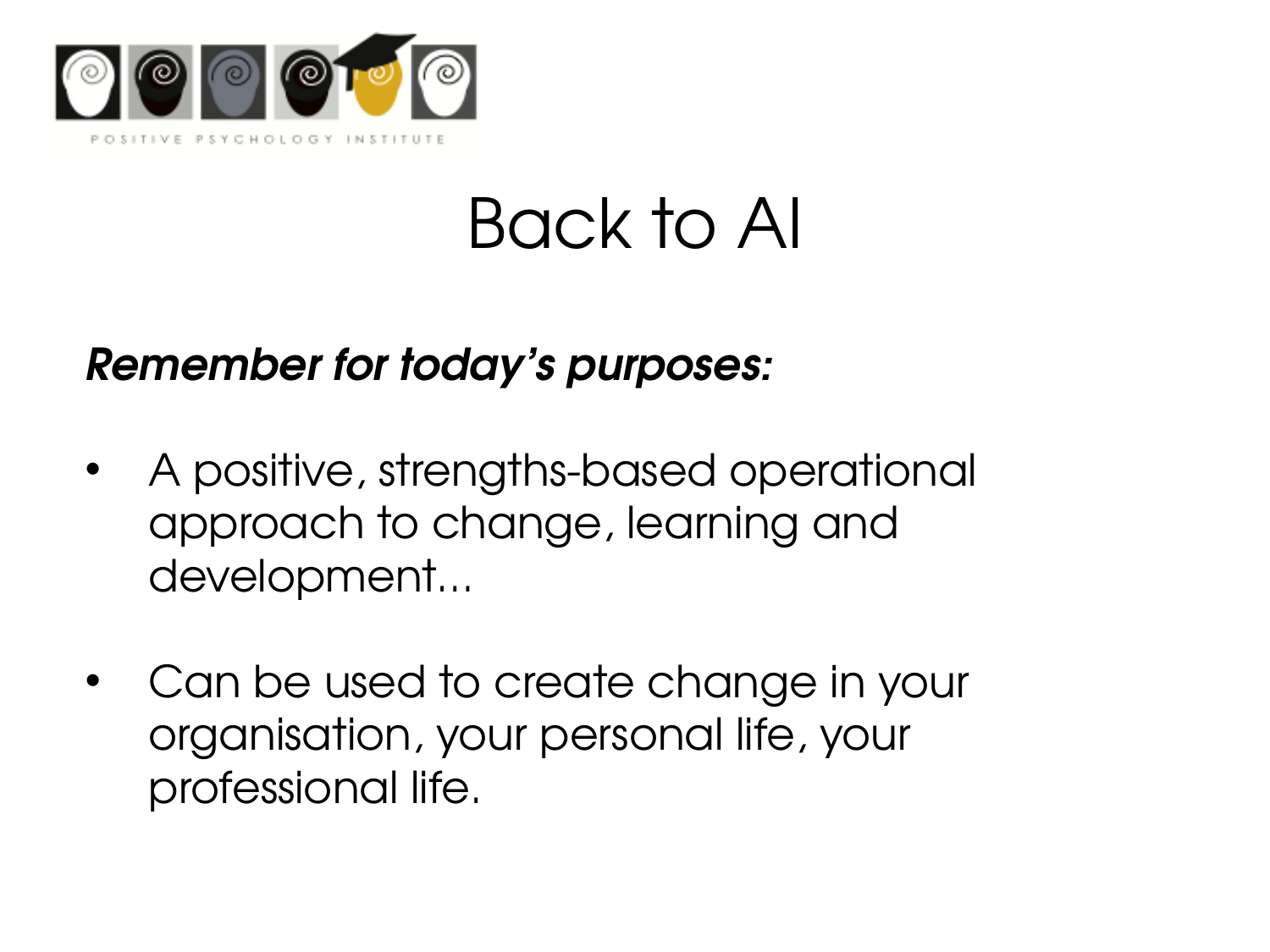

Back to AI
Remember for today’s purposes:

A positive, strengths-based operational approach to change, learning and development…

Can be used to create change in your organisation, your personal life, your professional life.